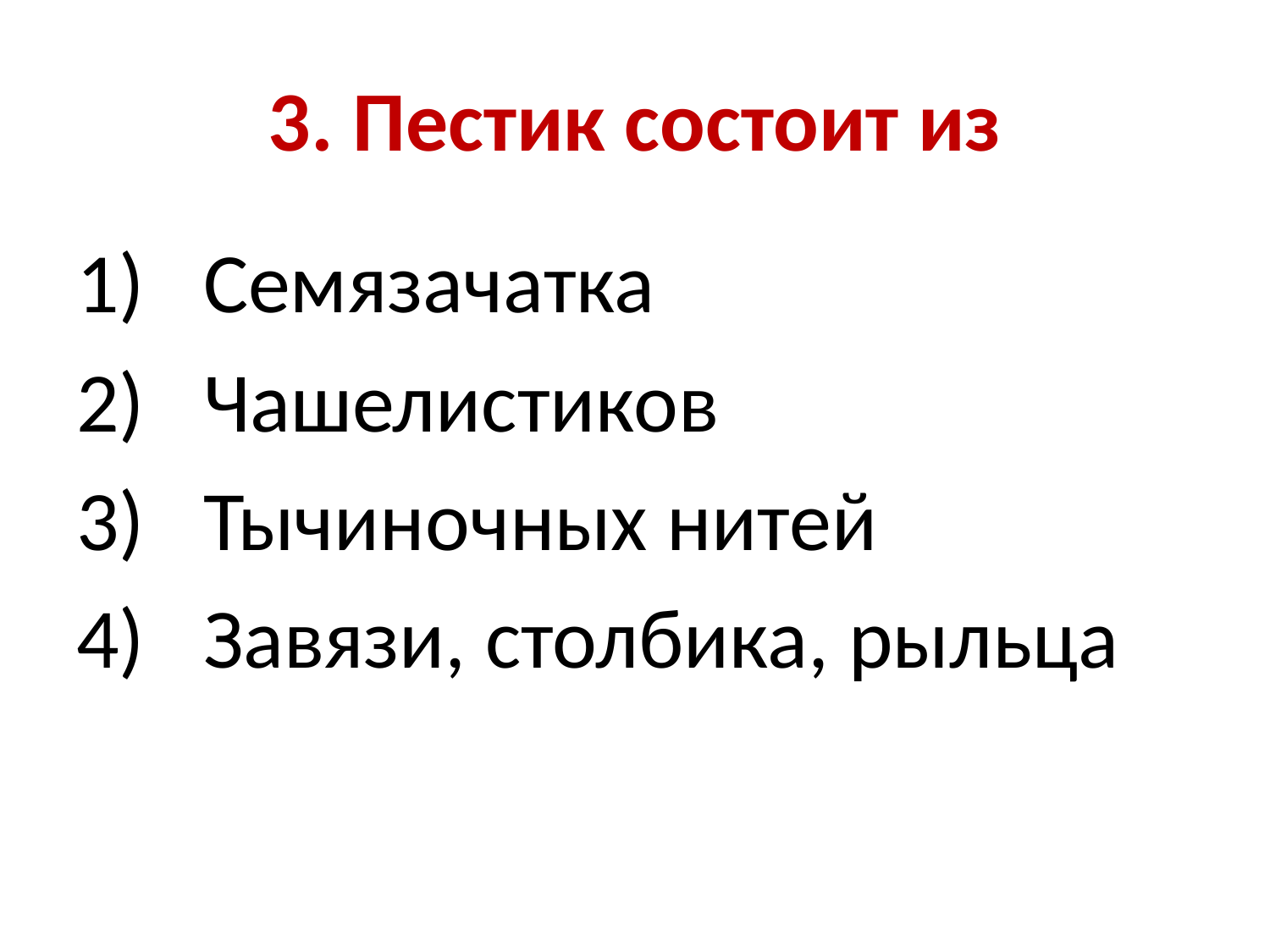

# 3. Пестик состоит из
Семязачатка
Чашелистиков
Тычиночных нитей
Завязи, столбика, рыльца